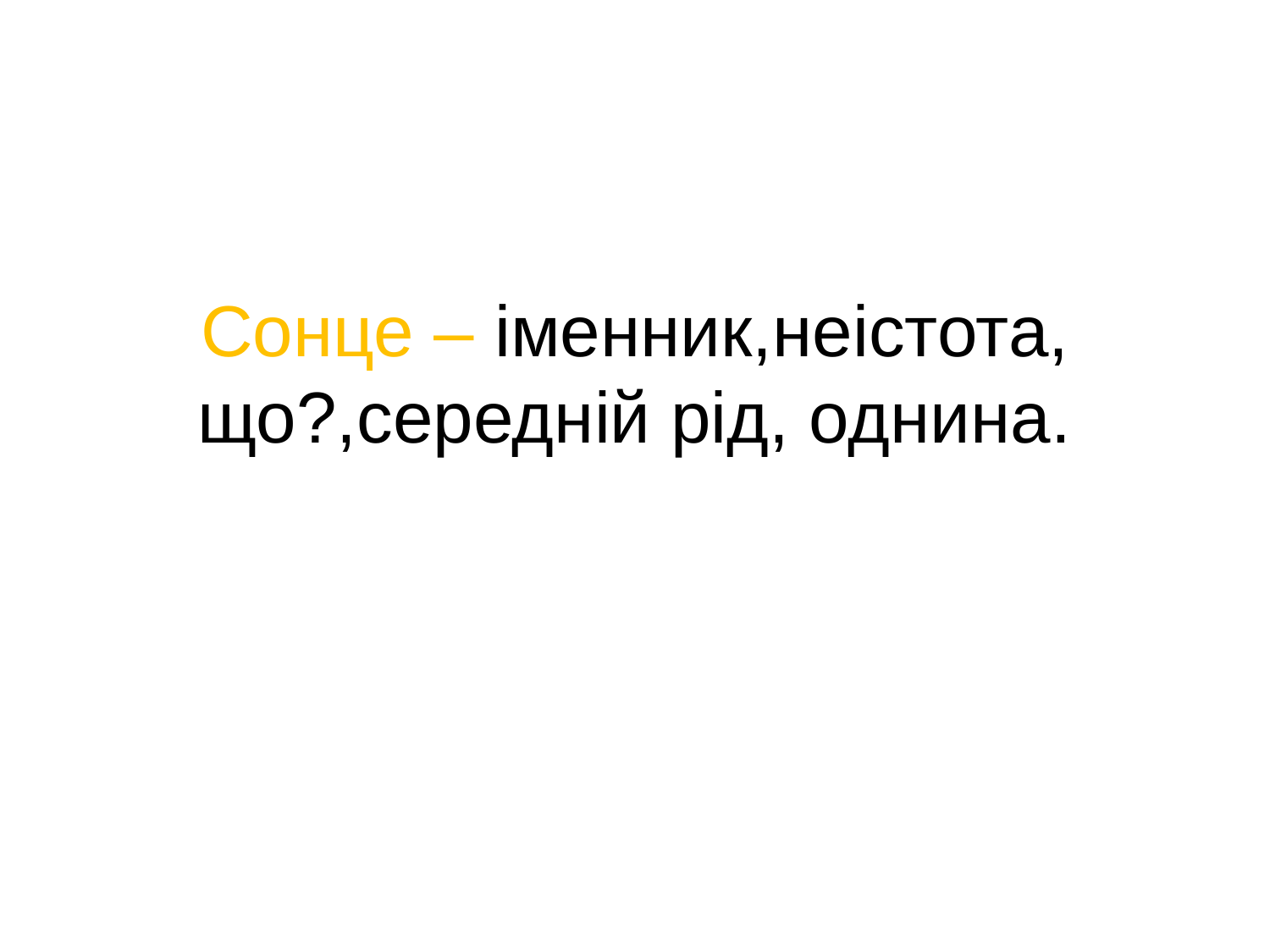

# Сонце – іменник,неістота, що?,середній рід, однина.